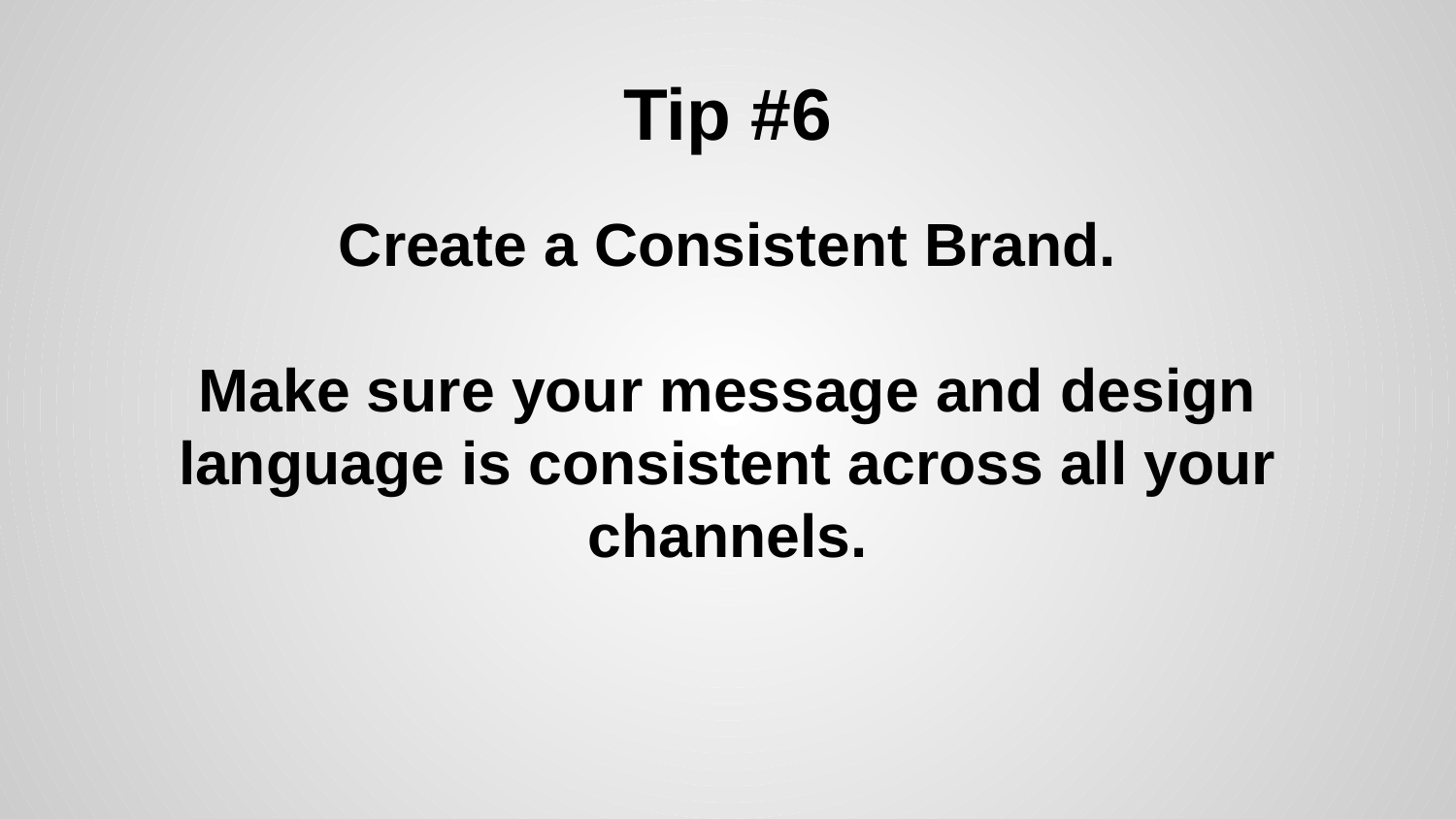

# Tip #6
Create a Consistent Brand.

Make sure your message and design language is consistent across all your channels.